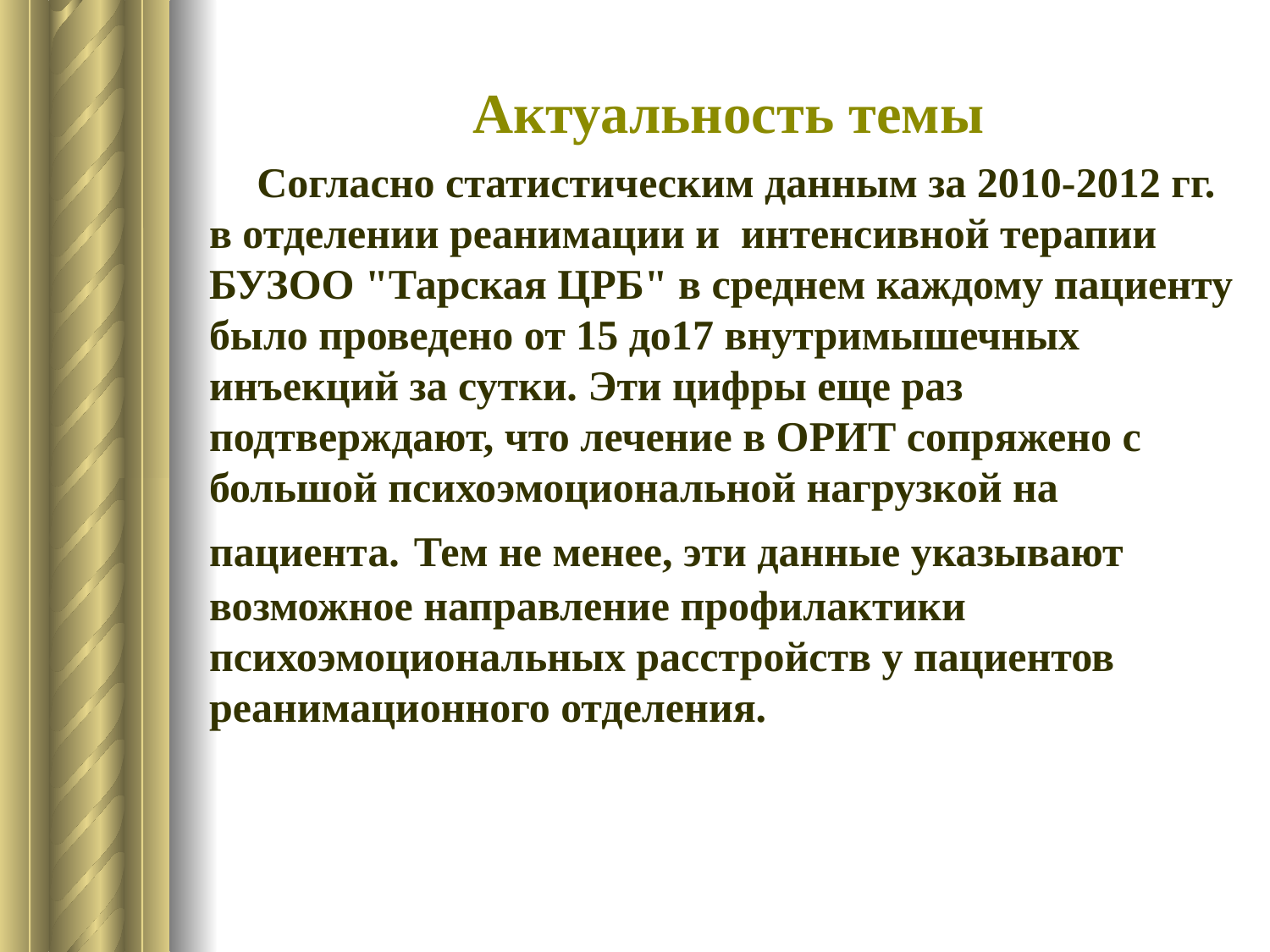

# Актуальность темы
Согласно статистическим данным за 2010-2012 гг. в отделении реанимации и  интенсивной терапии БУЗОО "Тарская ЦРБ" в среднем каждому пациенту было проведено от 15 до17 внутримышечных инъекций за сутки. Эти цифры еще раз подтверждают, что лечение в ОРИТ сопряжено с большой психоэмоциональной нагрузкой на пациента. Тем не менее, эти данные указывают возможное направление профилактики психоэмоциональных расстройств у пациентов реанимационного отделения.